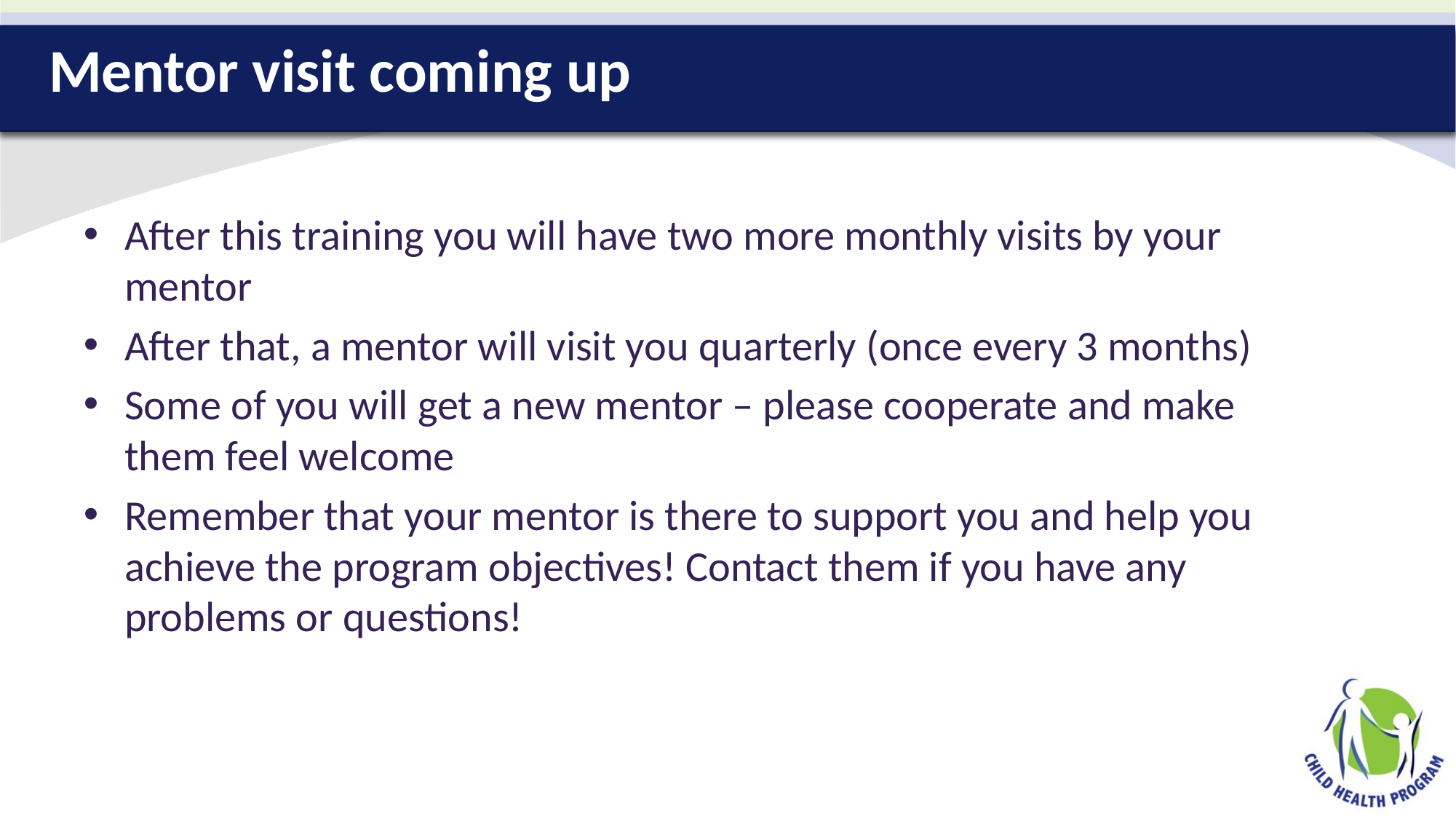

# Mentor visit coming up
After this training you will have two more monthly visits by your mentor
After that, a mentor will visit you quarterly (once every 3 months)
Some of you will get a new mentor – please cooperate and make them feel welcome
Remember that your mentor is there to support you and help you achieve the program objectives! Contact them if you have any problems or questions!